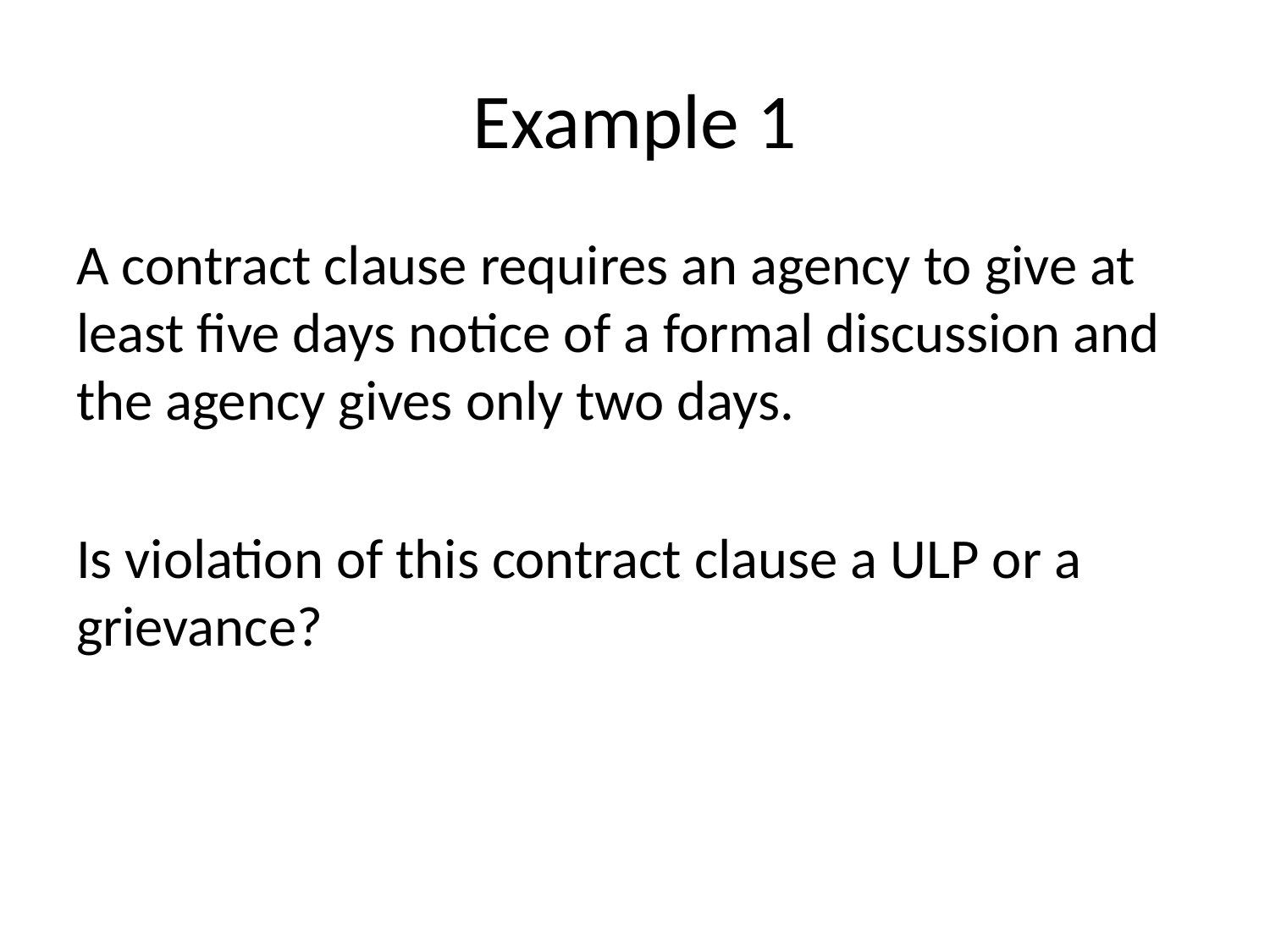

# Example 1
A contract clause requires an agency to give at least five days notice of a formal discussion and the agency gives only two days.

Is violation of this contract clause a ULP or a grievance?